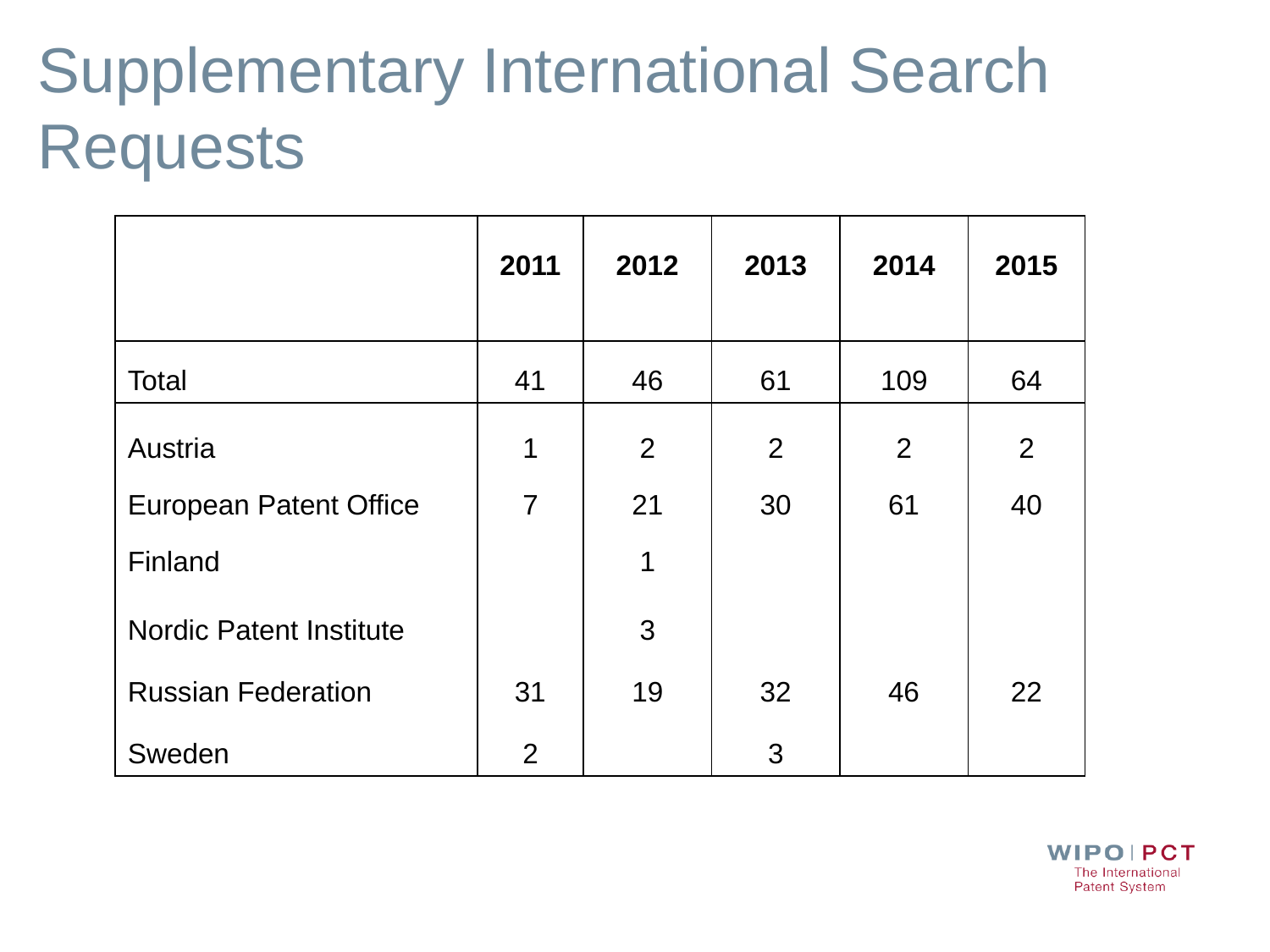

# Supplementary International Search Requests
|  | 2011 | 2012 | 2013 | 2014 | 2015 |
| --- | --- | --- | --- | --- | --- |
|  |  |  |  |  |  |
| Total | 41 | 46 | 61 | 109 | 64 |
| Austria | 1 | 2 | 2 | 2 | 2 |
| European Patent Office | 7 | 21 | 30 | 61 | 40 |
| Finland |  | 1 |  |  |  |
| Nordic Patent Institute |  | 3 |  |  |  |
| Russian Federation | 31 | 19 | 32 | 46 | 22 |
| Sweden | 2 |  | 3 |  |  |